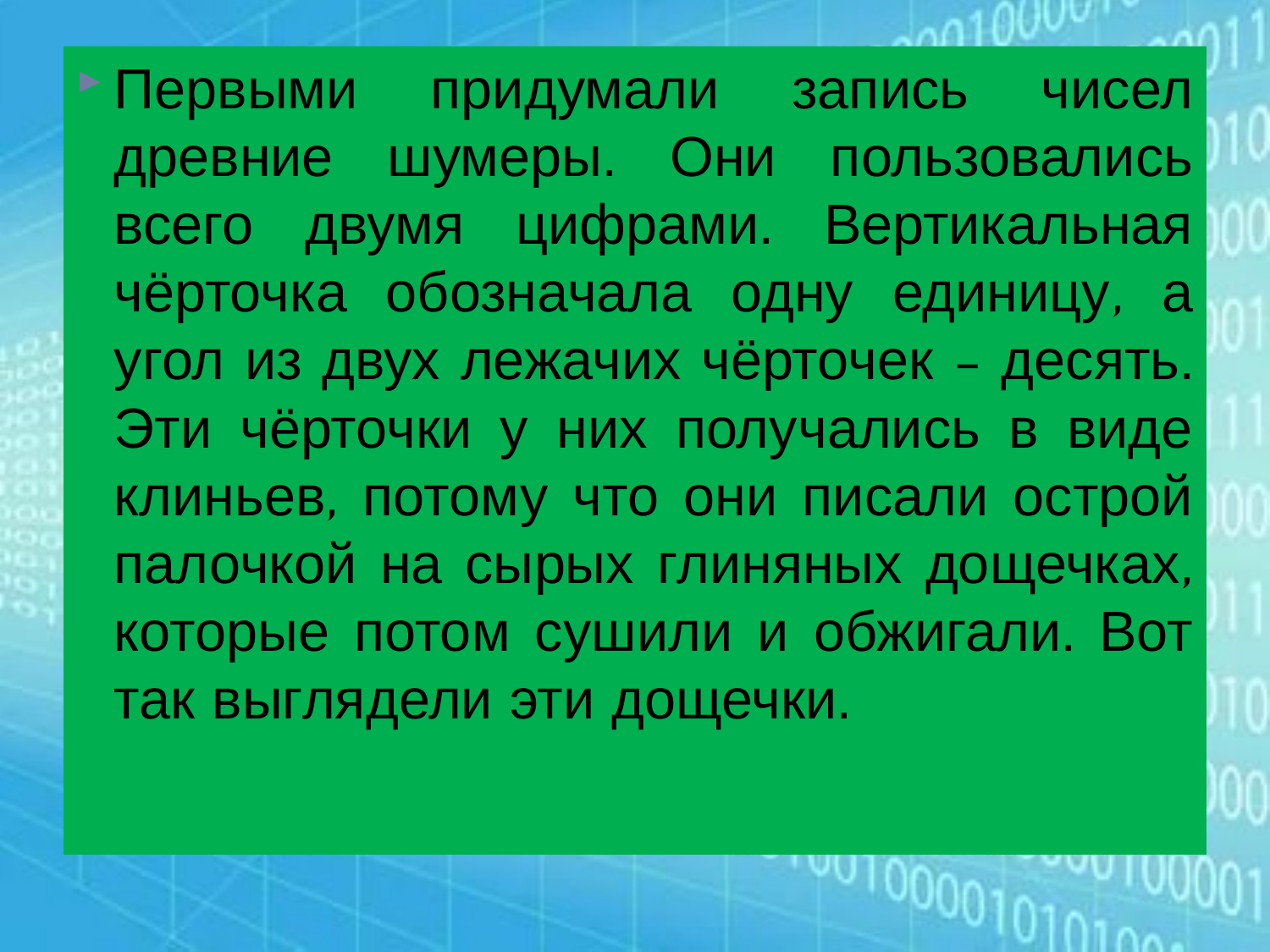

#
Первыми придумали запись чисел древние шумеры. Они пользовались всего двумя цифрами. Вертикальная чёрточка обозначала одну единицу, а угол из двух лежачих чёрточек – десять. Эти чёрточки у них получались в виде клиньев, потому что они писали острой палочкой на сырых глиняных дощечках, которые потом сушили и обжигали. Вот так выглядели эти дощечки.